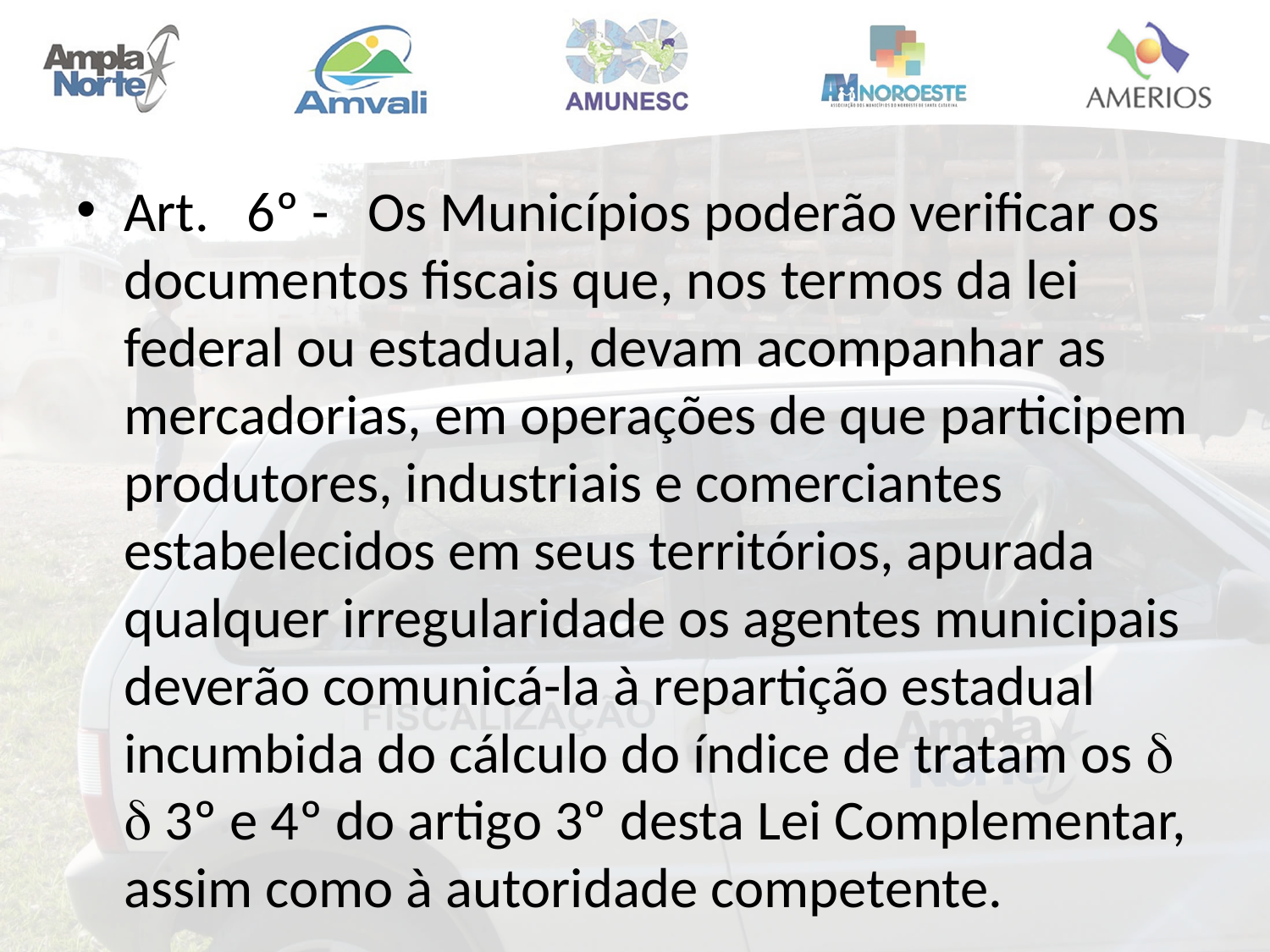

Art.   6º -   Os Municípios poderão verificar os documentos fiscais que, nos termos da lei federal ou estadual, devam acompanhar as mercadorias, em operações de que participem produtores, industriais e comerciantes estabelecidos em seus territórios, apurada qualquer irregularidade os agentes municipais deverão comunicá-la à repartição estadual incumbida do cálculo do índice de tratam os δ δ 3º e 4º do artigo 3º desta Lei Complementar, assim como à autoridade competente.